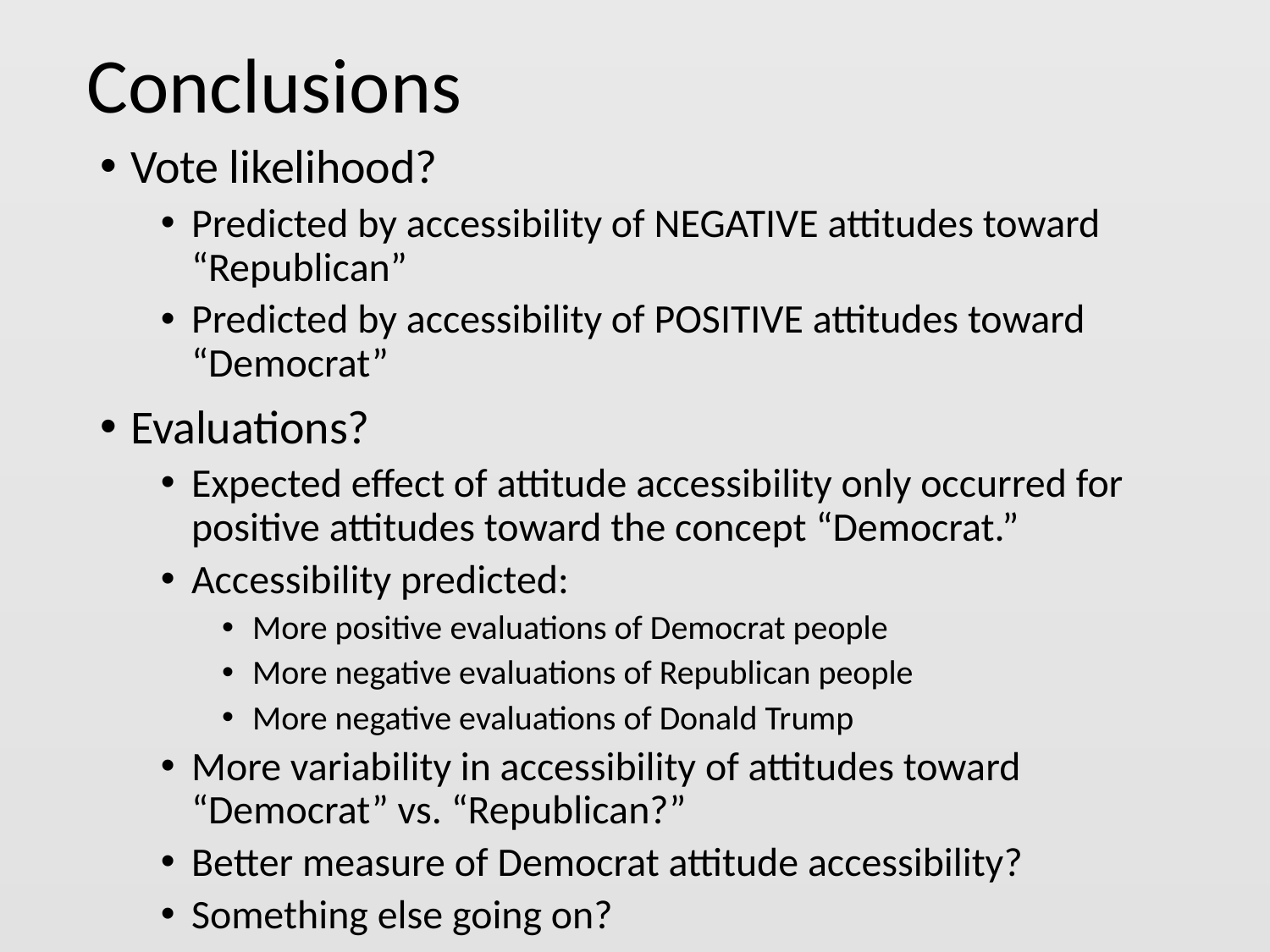

# Conclusions
Vote likelihood?
Predicted by accessibility of NEGATIVE attitudes toward “Republican”
Predicted by accessibility of POSITIVE attitudes toward “Democrat”
Evaluations?
Expected effect of attitude accessibility only occurred for positive attitudes toward the concept “Democrat.”
Accessibility predicted:
More positive evaluations of Democrat people
More negative evaluations of Republican people
More negative evaluations of Donald Trump
More variability in accessibility of attitudes toward “Democrat” vs. “Republican?”
Better measure of Democrat attitude accessibility?
Something else going on?